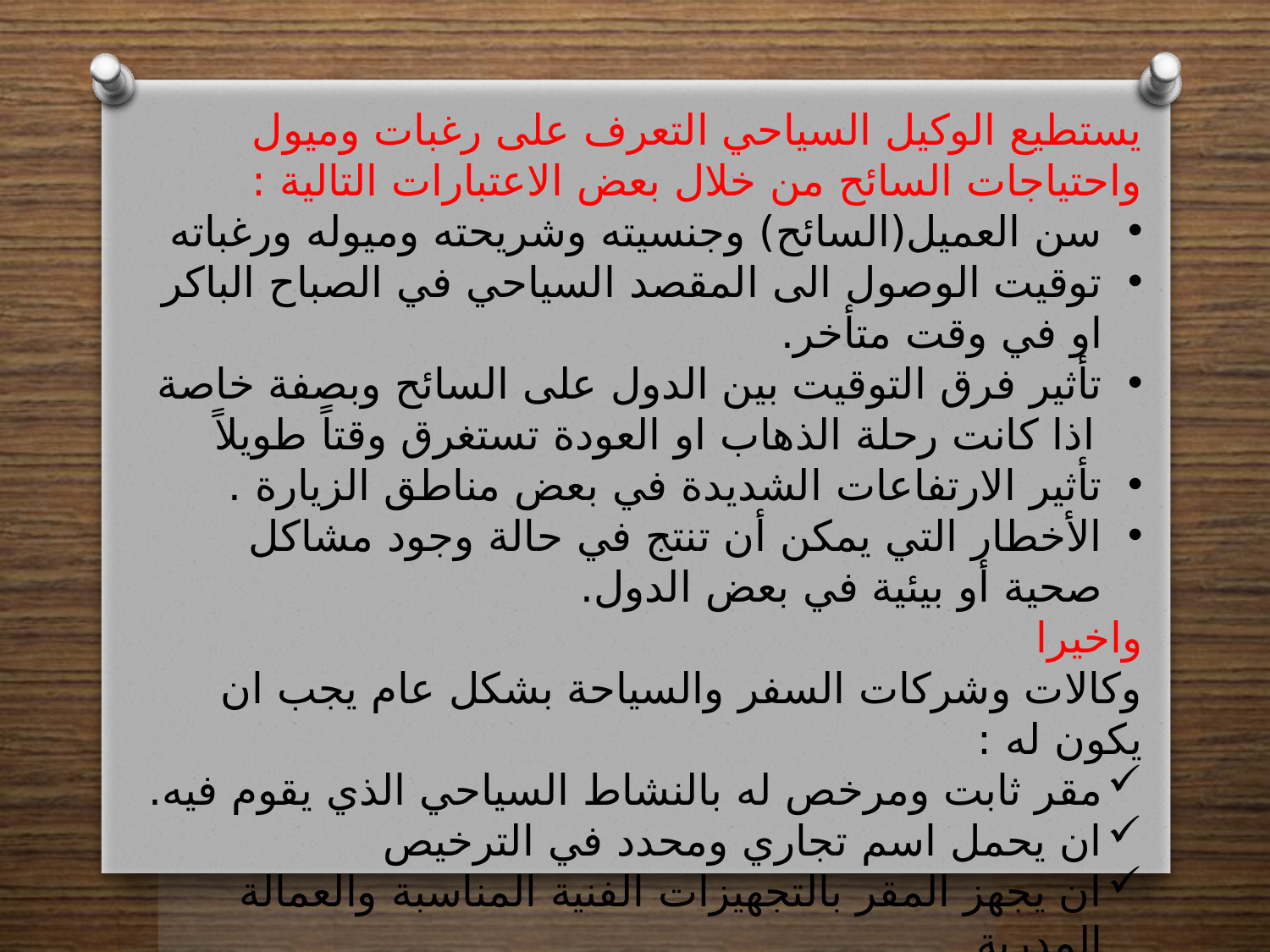

يستطيع الوكيل السياحي التعرف على رغبات وميول واحتياجات السائح من خلال بعض الاعتبارات التالية :
سن العميل(السائح) وجنسيته وشريحته وميوله ورغباته
توقيت الوصول الى المقصد السياحي في الصباح الباكر او في وقت متأخر.
تأثير فرق التوقيت بين الدول على السائح وبصفة خاصة اذا كانت رحلة الذهاب او العودة تستغرق وقتاً طويلاً
تأثير الارتفاعات الشديدة في بعض مناطق الزيارة .
الأخطار التي يمكن أن تنتج في حالة وجود مشاكل صحية أو بيئية في بعض الدول.
واخيرا
وكالات وشركات السفر والسياحة بشكل عام يجب ان يكون له :
مقر ثابت ومرخص له بالنشاط السياحي الذي يقوم فيه.
ان يحمل اسم تجاري ومحدد في الترخيص
ان يجهز المقر بالتجهيزات الفنية المناسبة والعمالة المدربة